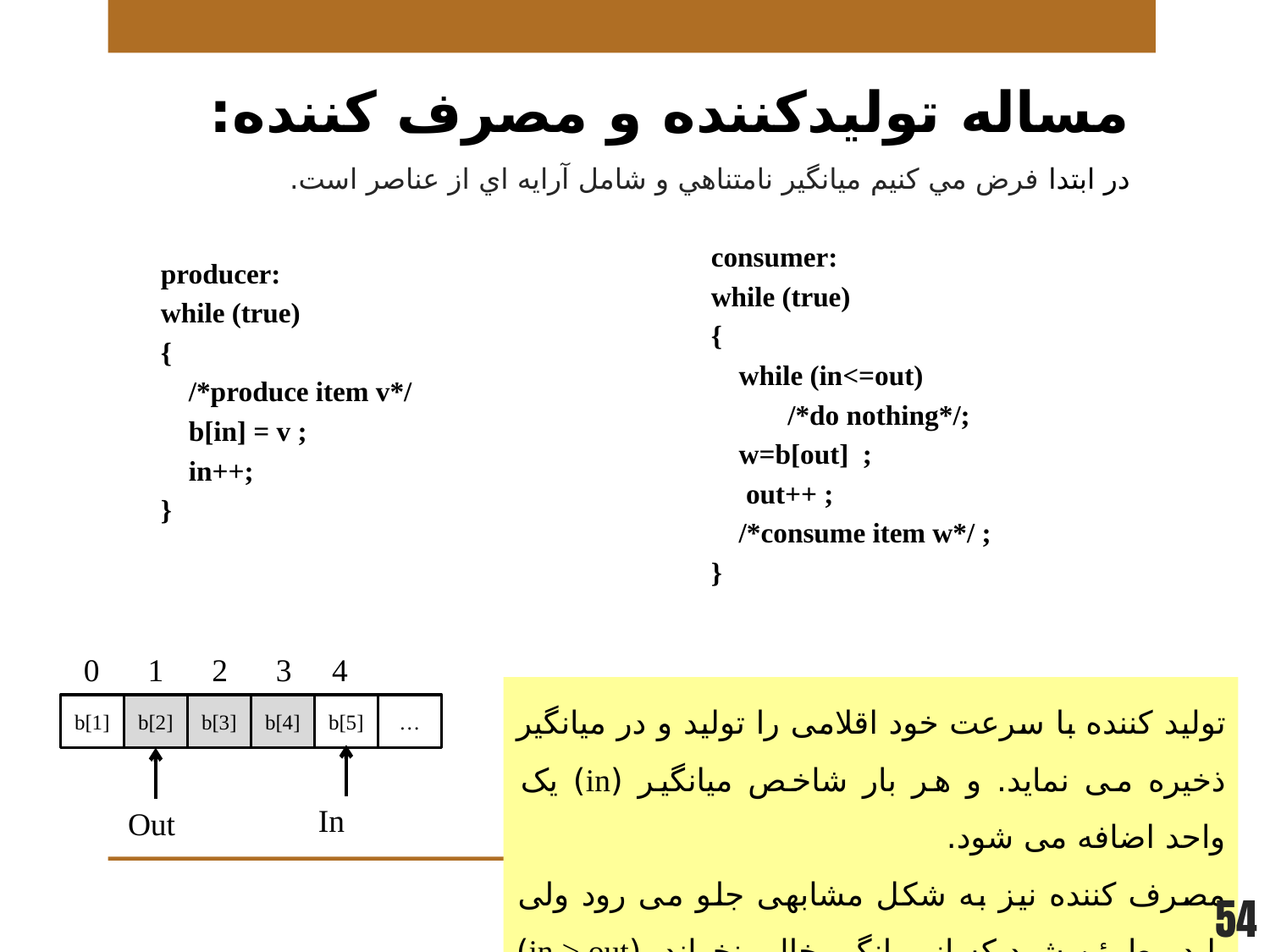

# مساله توليدکننده و مصرف کننده: در ابتدا فرض مي كنيم ميانگير نامتناهي و شامل آرايه اي از عناصر است.
producer:
while (true)
{
    /*produce item v*/
    b[in] = v ;
    in++;
}
consumer:
while (true)
{
    while (in<=out)
           /*do nothing*/;
    w=b[out]  ;
     out++ ;
    /*consume item w*/ ;
}
0      1      2      3     4
تولید کننده با سرعت خود اقلامی را تولید و در میانگیر ذخیره می نماید. و هر بار شاخص میانگیر (in) یک واحد اضافه می شود.
مصرف کننده نیز به شکل مشابهی جلو می رود ولی باید مطمئن شود که از میانگیر خالی نخواند. (in > out)
b[1]
b[2]
b[3]
b[4]
b[5]
…
In
Out
54